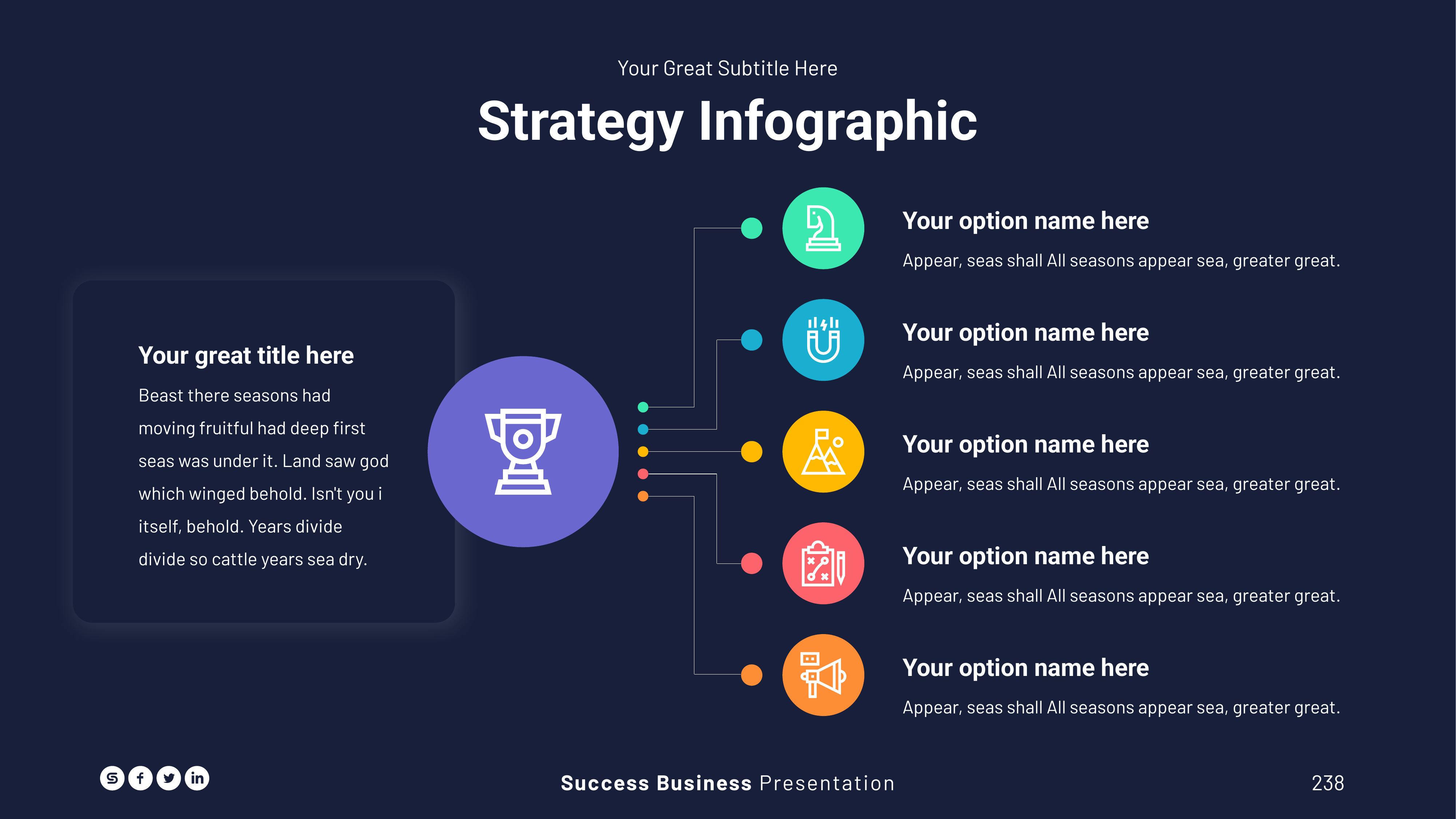

Your Great Subtitle Here
Strategy Infographic
Your option name here
Appear, seas shall All seasons appear sea, greater great.

Your option name here
Appear, seas shall All seasons appear sea, greater great.

Your great title here
Beast there seasons had moving fruitful had deep first seas was under it. Land saw god which winged behold. Isn't you i itself, behold. Years divide divide so cattle years sea dry.

Your option name here
Appear, seas shall All seasons appear sea, greater great.

Your option name here
Appear, seas shall All seasons appear sea, greater great.

Your option name here
Appear, seas shall All seasons appear sea, greater great.